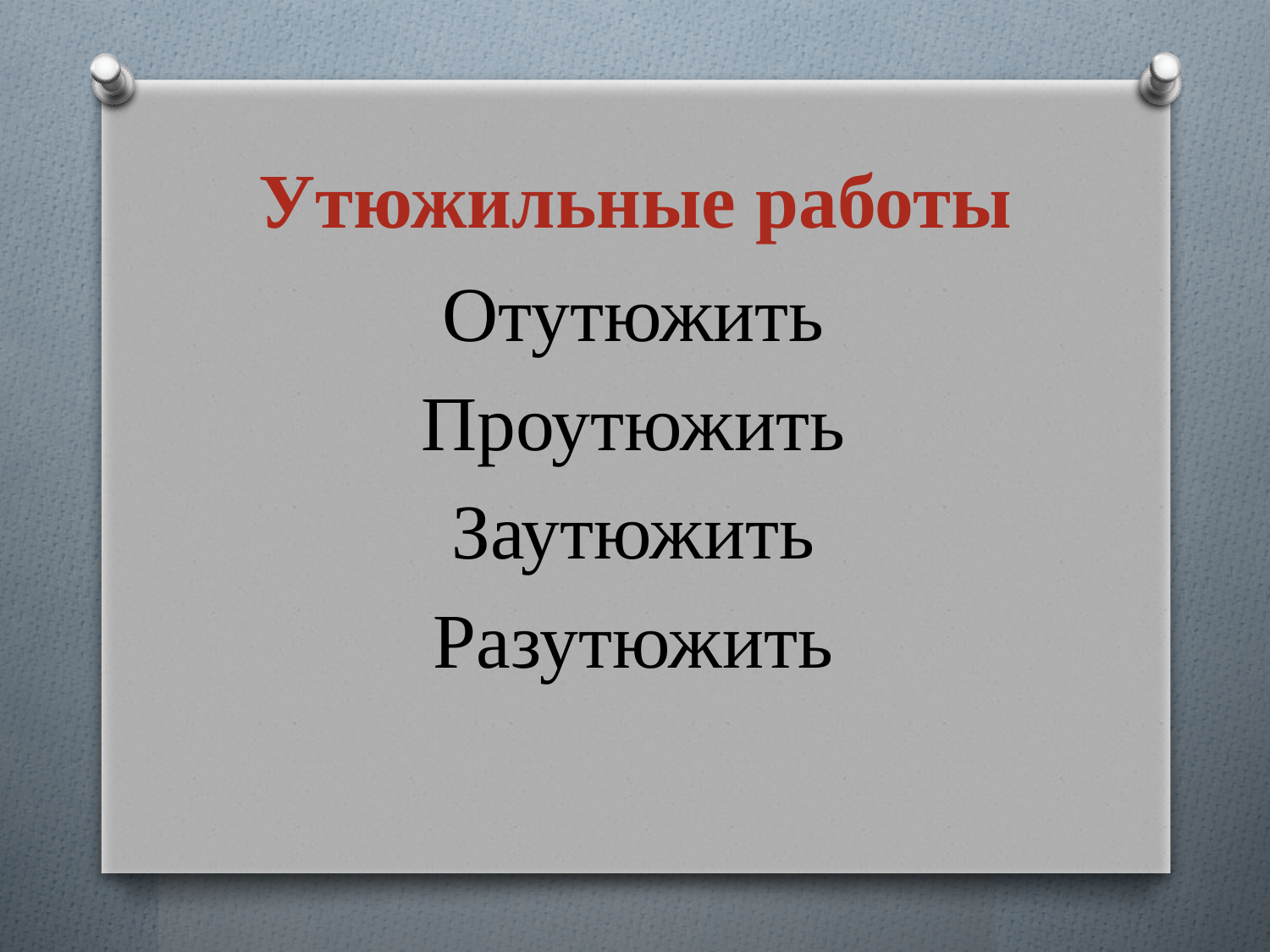

# Утюжильные работы
Отутюжить
Проутюжить
Заутюжить
Разутюжить